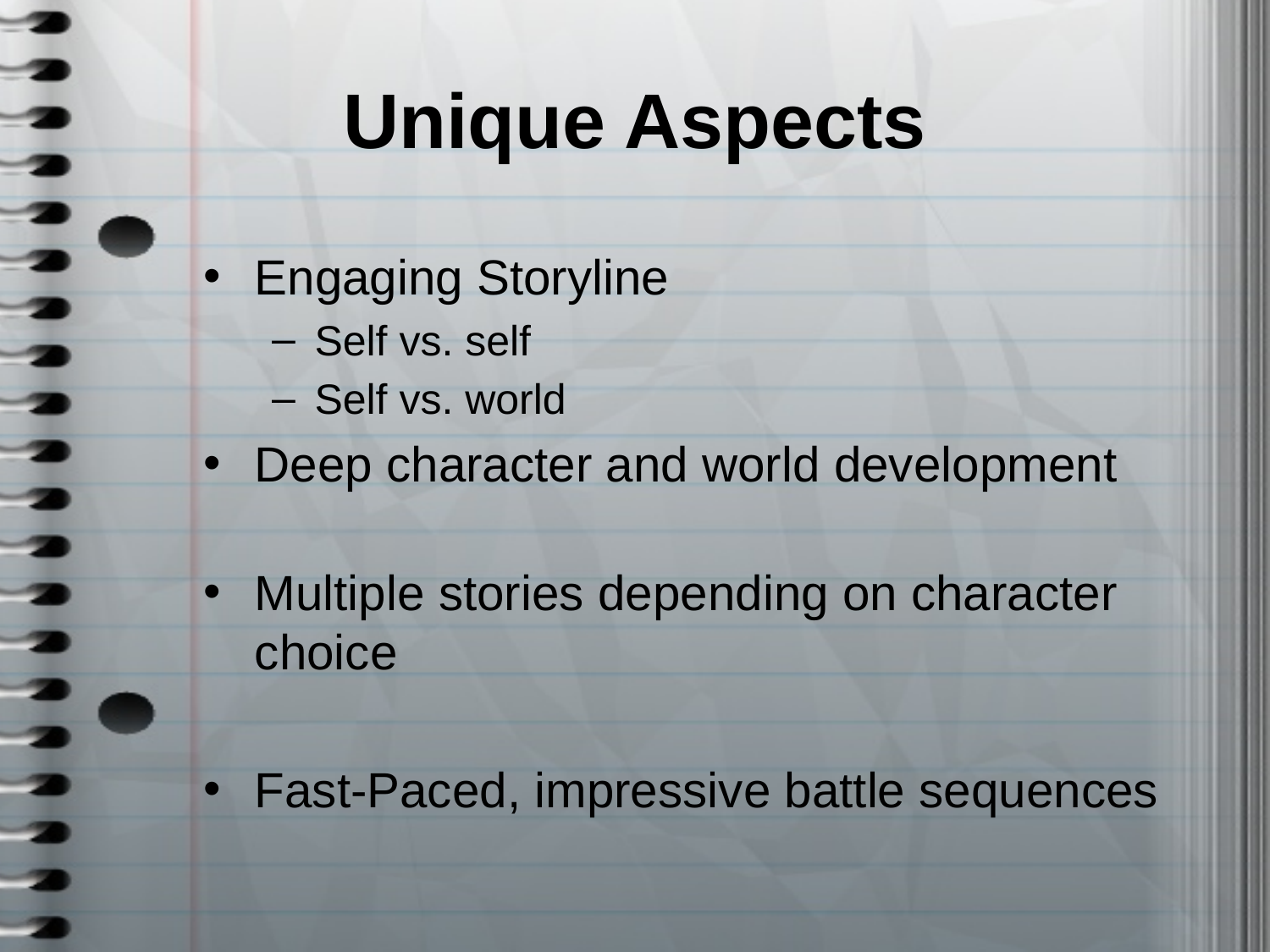

# Unique Aspects
Engaging Storyline
Self vs. self
Self vs. world
Deep character and world development

Multiple stories depending on character choice

Fast-Paced, impressive battle sequences